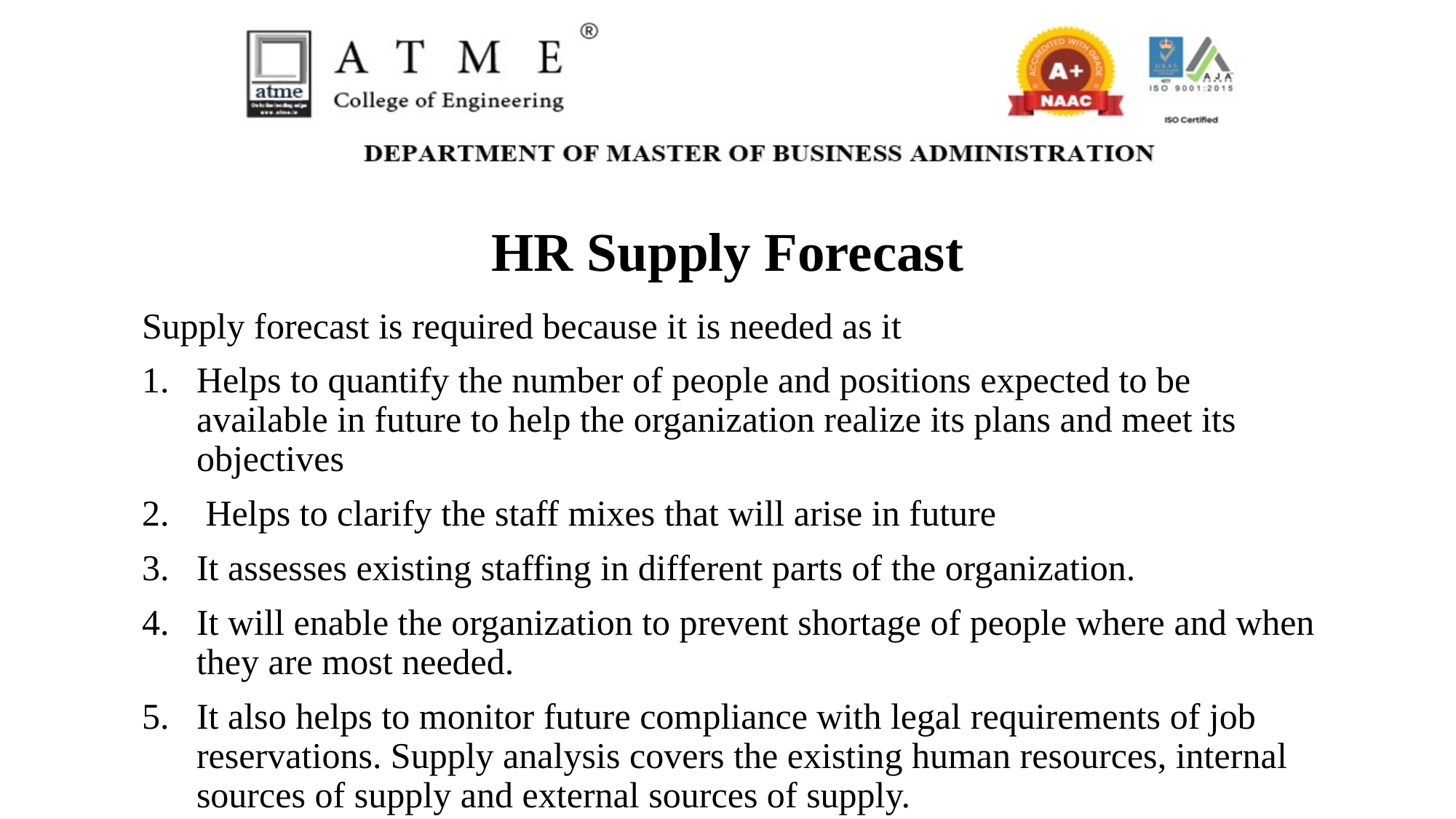

# HR Supply Forecast
Supply forecast is required because it is needed as it
Helps to quantify the number of people and positions expected to be available in future to help the organization realize its plans and meet its objectives
 Helps to clarify the staff mixes that will arise in future
It assesses existing staffing in different parts of the organization.
It will enable the organization to prevent shortage of people where and when they are most needed.
It also helps to monitor future compliance with legal requirements of job reservations. Supply analysis covers the existing human resources, internal sources of supply and external sources of supply.